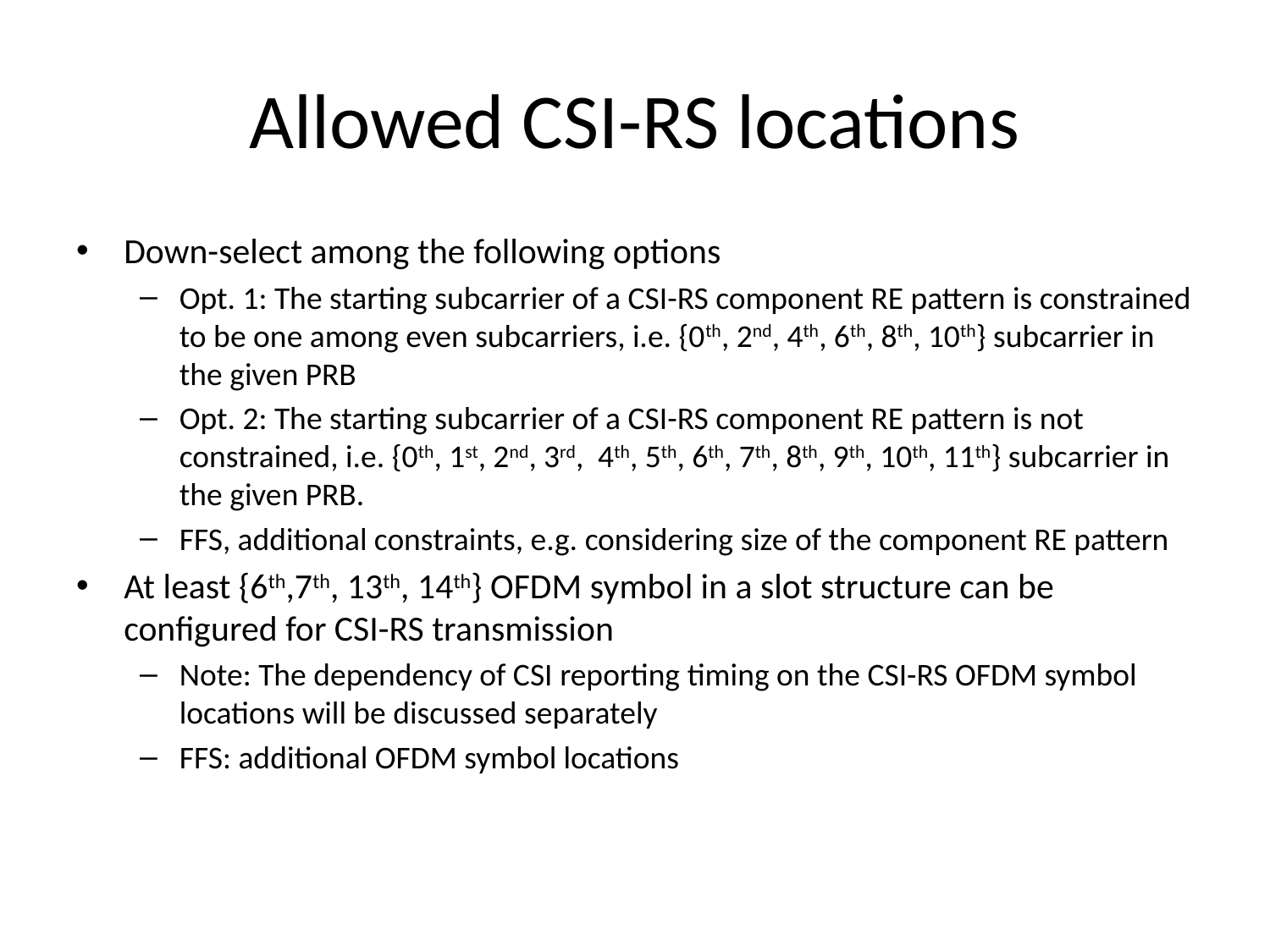

# Allowed CSI-RS locations
Down-select among the following options
Opt. 1: The starting subcarrier of a CSI-RS component RE pattern is constrained to be one among even subcarriers, i.e. {0th, 2nd, 4th, 6th, 8th, 10th} subcarrier in the given PRB
Opt. 2: The starting subcarrier of a CSI-RS component RE pattern is not constrained, i.e. {0th, 1st, 2nd, 3rd,  4th, 5th, 6th, 7th, 8th, 9th, 10th, 11th} subcarrier in the given PRB.
FFS, additional constraints, e.g. considering size of the component RE pattern
At least {6th,7th, 13th, 14th} OFDM symbol in a slot structure can be configured for CSI-RS transmission
Note: The dependency of CSI reporting timing on the CSI-RS OFDM symbol locations will be discussed separately
FFS: additional OFDM symbol locations